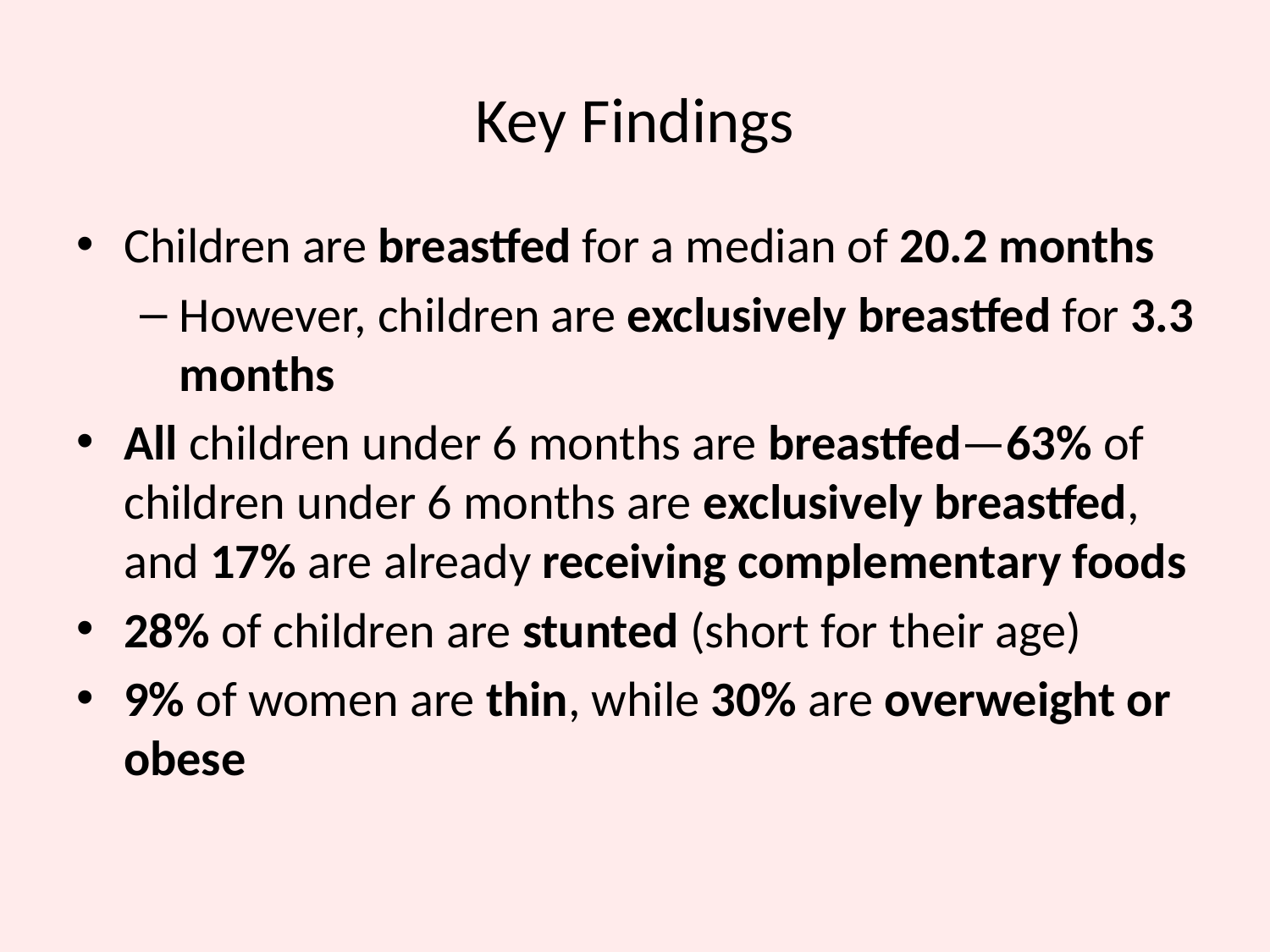

# Key Findings
Children are breastfed for a median of 20.2 months
However, children are exclusively breastfed for 3.3 months
All children under 6 months are breastfed—63% of children under 6 months are exclusively breastfed, and 17% are already receiving complementary foods
28% of children are stunted (short for their age)
9% of women are thin, while 30% are overweight or obese